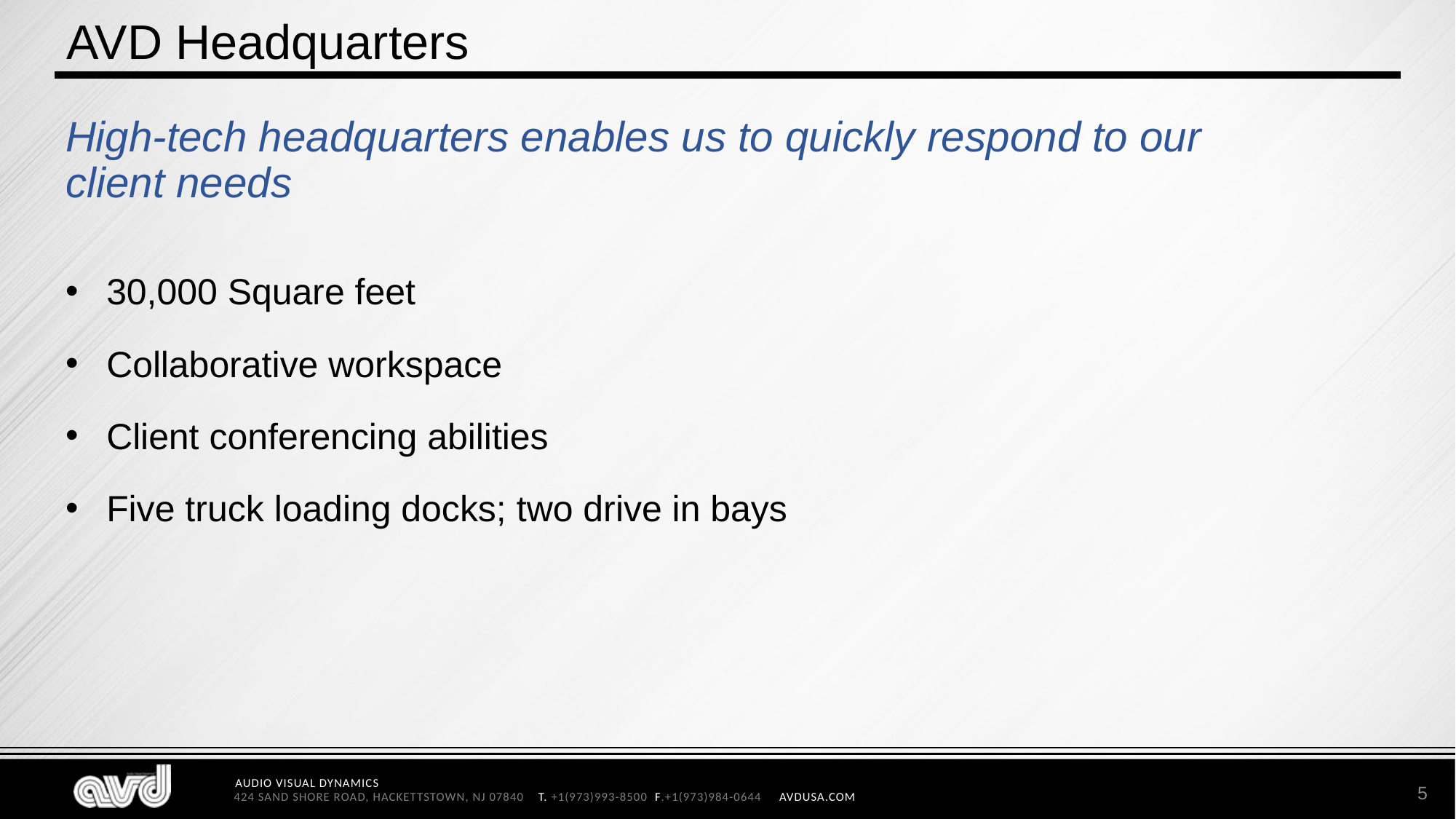

# AVD Headquarters
High-tech headquarters enables us to quickly respond to our client needs
30,000 Square feet
Collaborative workspace
Client conferencing abilities
Five truck loading docks; two drive in bays

5